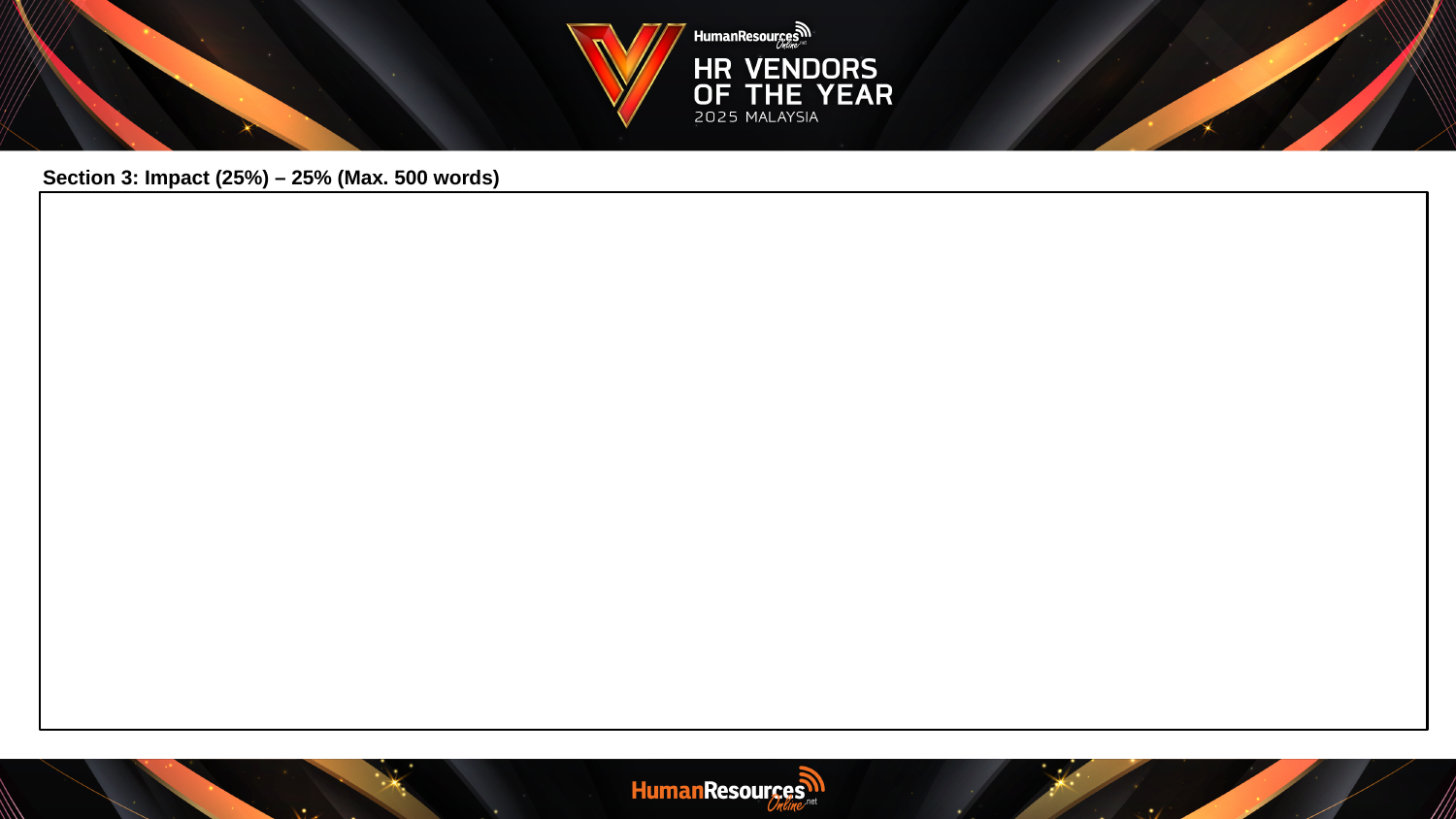

Section 3: Impact (25%) – 25% (Max. 500 words)